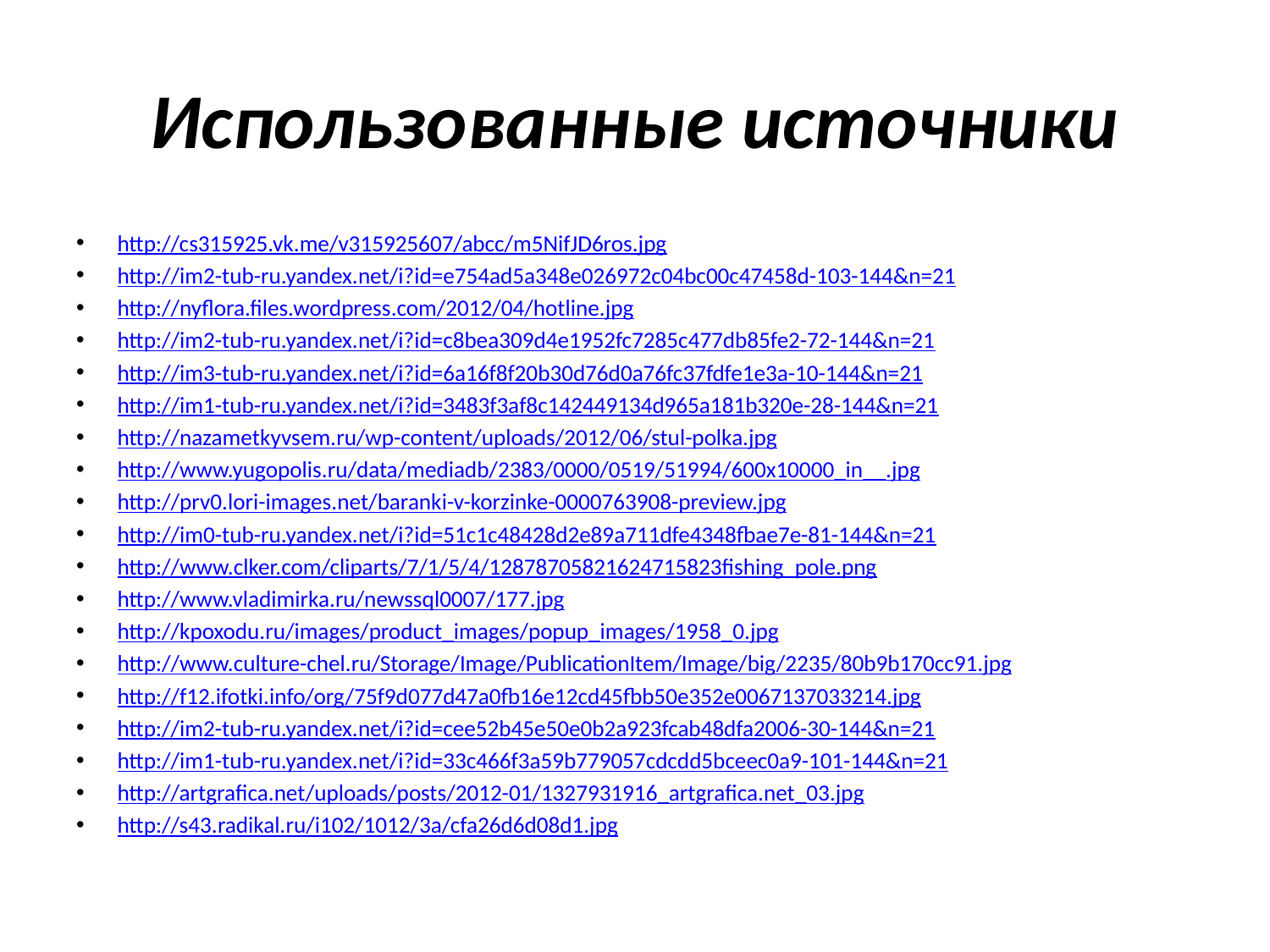

# Использованные источники
http://cs315925.vk.me/v315925607/abcc/m5NifJD6ros.jpg
http://im2-tub-ru.yandex.net/i?id=e754ad5a348e026972c04bc00c47458d-103-144&n=21
http://nyflora.files.wordpress.com/2012/04/hotline.jpg
http://im2-tub-ru.yandex.net/i?id=c8bea309d4e1952fc7285c477db85fe2-72-144&n=21
http://im3-tub-ru.yandex.net/i?id=6a16f8f20b30d76d0a76fc37fdfe1e3a-10-144&n=21
http://im1-tub-ru.yandex.net/i?id=3483f3af8c142449134d965a181b320e-28-144&n=21
http://nazametkyvsem.ru/wp-content/uploads/2012/06/stul-polka.jpg
http://www.yugopolis.ru/data/mediadb/2383/0000/0519/51994/600x10000_in__.jpg
http://prv0.lori-images.net/baranki-v-korzinke-0000763908-preview.jpg
http://im0-tub-ru.yandex.net/i?id=51c1c48428d2e89a711dfe4348fbae7e-81-144&n=21
http://www.clker.com/cliparts/7/1/5/4/12878705821624715823fishing_pole.png
http://www.vladimirka.ru/newssql0007/177.jpg
http://kpoxodu.ru/images/product_images/popup_images/1958_0.jpg
http://www.culture-chel.ru/Storage/Image/PublicationItem/Image/big/2235/80b9b170cc91.jpg
http://f12.ifotki.info/org/75f9d077d47a0fb16e12cd45fbb50e352e0067137033214.jpg
http://im2-tub-ru.yandex.net/i?id=cee52b45e50e0b2a923fcab48dfa2006-30-144&n=21
http://im1-tub-ru.yandex.net/i?id=33c466f3a59b779057cdcdd5bceec0a9-101-144&n=21
http://artgrafica.net/uploads/posts/2012-01/1327931916_artgrafica.net_03.jpg
http://s43.radikal.ru/i102/1012/3a/cfa26d6d08d1.jpg